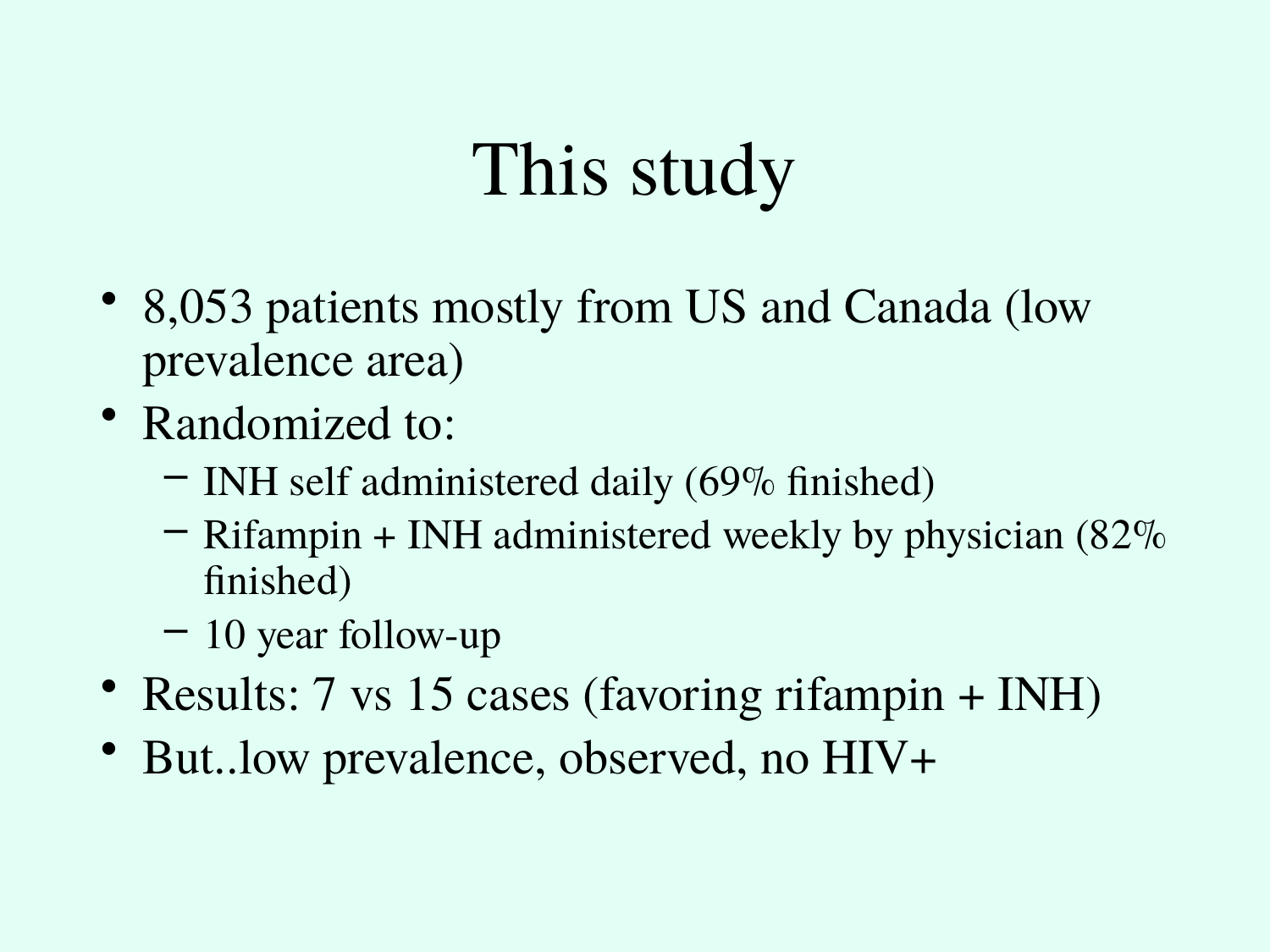

# This study
8,053 patients mostly from US and Canada (low prevalence area)
Randomized to:
INH self administered daily (69% finished)
Rifampin + INH administered weekly by physician (82% finished)
10 year follow-up
Results: 7 vs 15 cases (favoring rifampin + INH)
But..low prevalence, observed, no HIV+